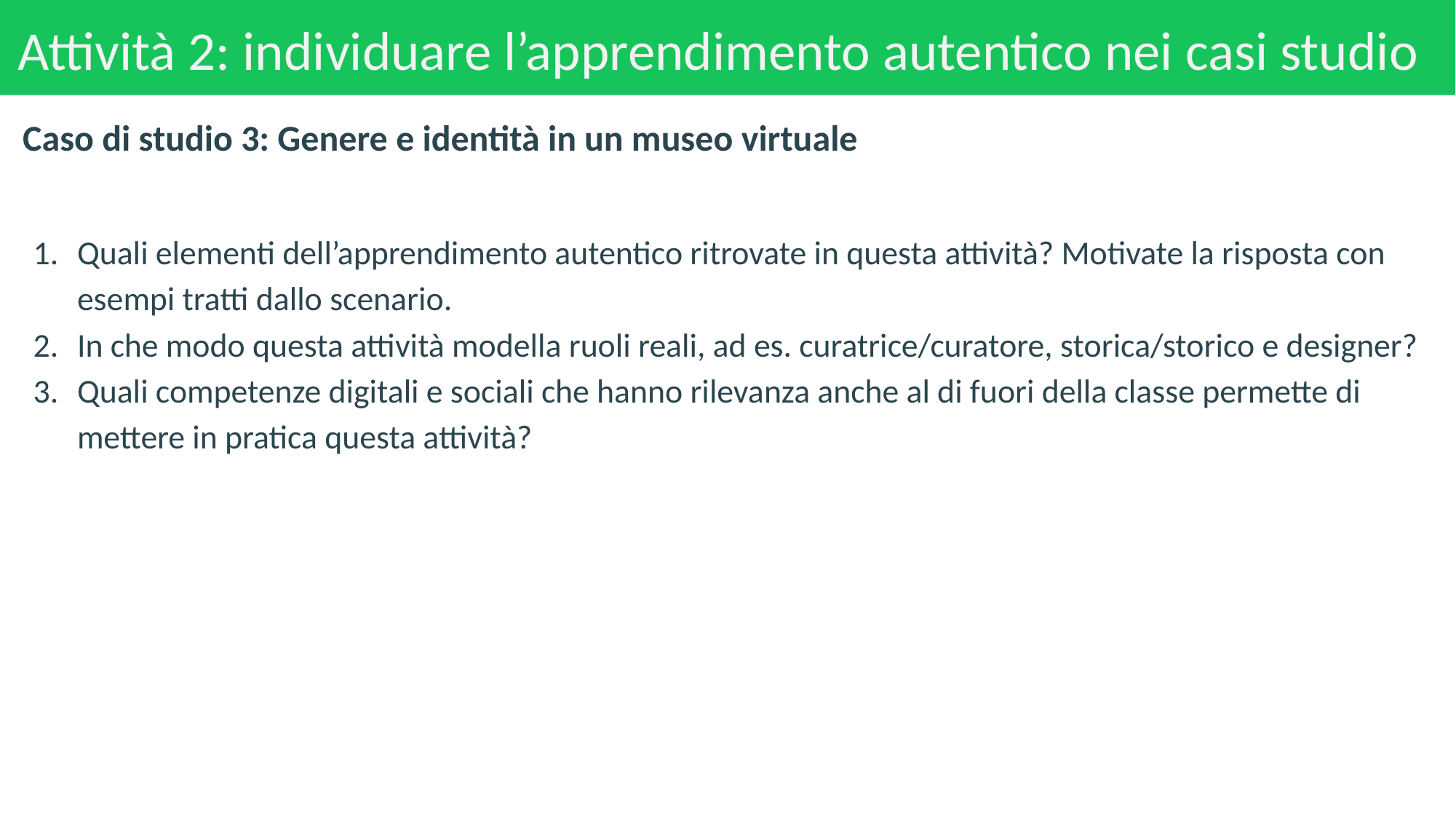

# Attività 2: individuare l’apprendimento autentico nei casi studio
Caso di studio 3: Genere e identità in un museo virtuale

Quali elementi dell’apprendimento autentico ritrovate in questa attività? Motivate la risposta con esempi tratti dallo scenario.
In che modo questa attività modella ruoli reali, ad es. curatrice/curatore, storica/storico e designer?
Quali competenze digitali e sociali che hanno rilevanza anche al di fuori della classe permette di mettere in pratica questa attività?